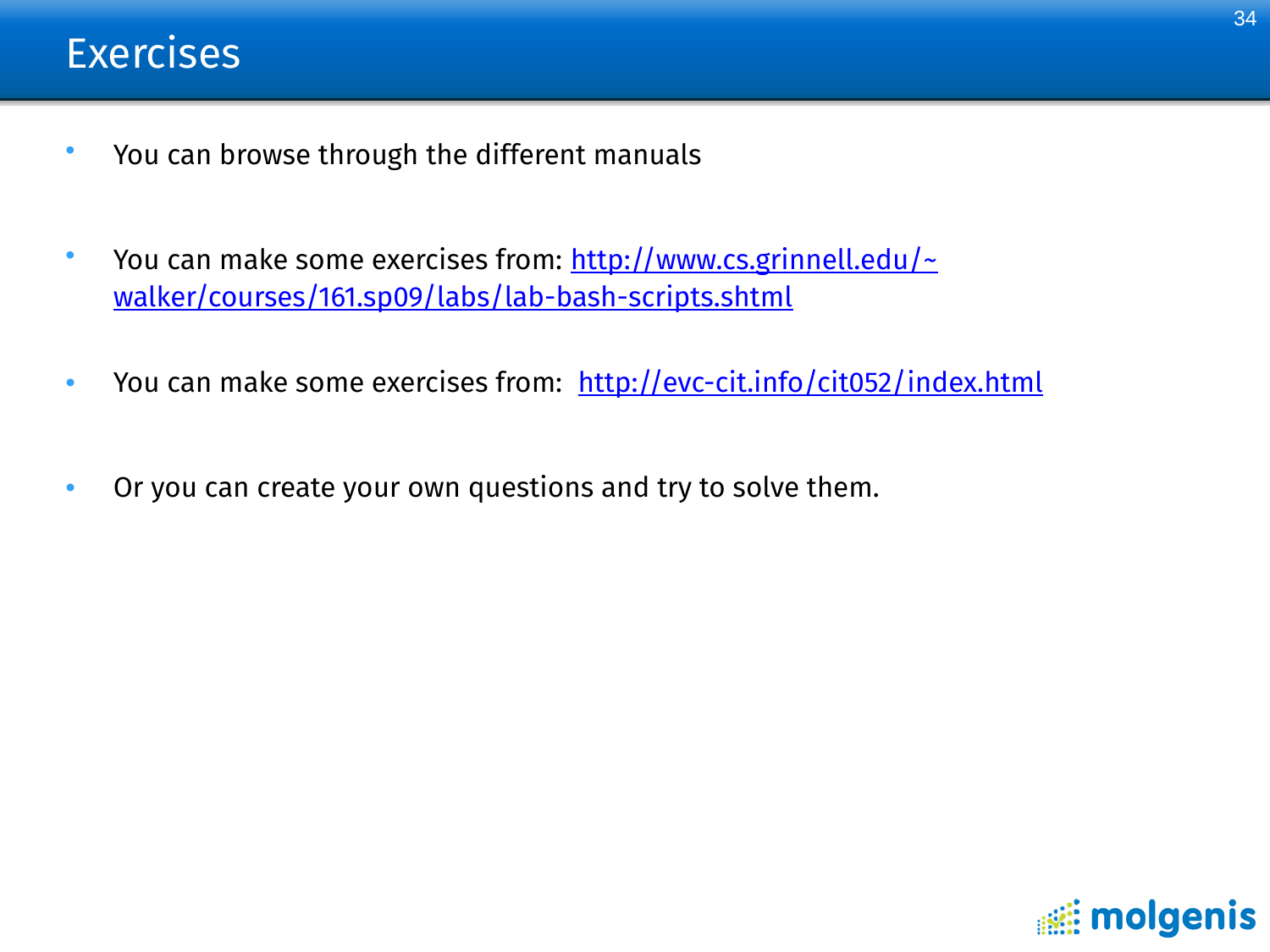

34
# Exercises
You can browse through the different manuals

You can make some exercises from: http://www.cs.grinnell.edu/~walker/courses/161.sp09/labs/lab-bash-scripts.shtml

You can make some exercises from:  http://evc-cit.info/cit052/index.html

Or you can create your own questions and try to solve them.